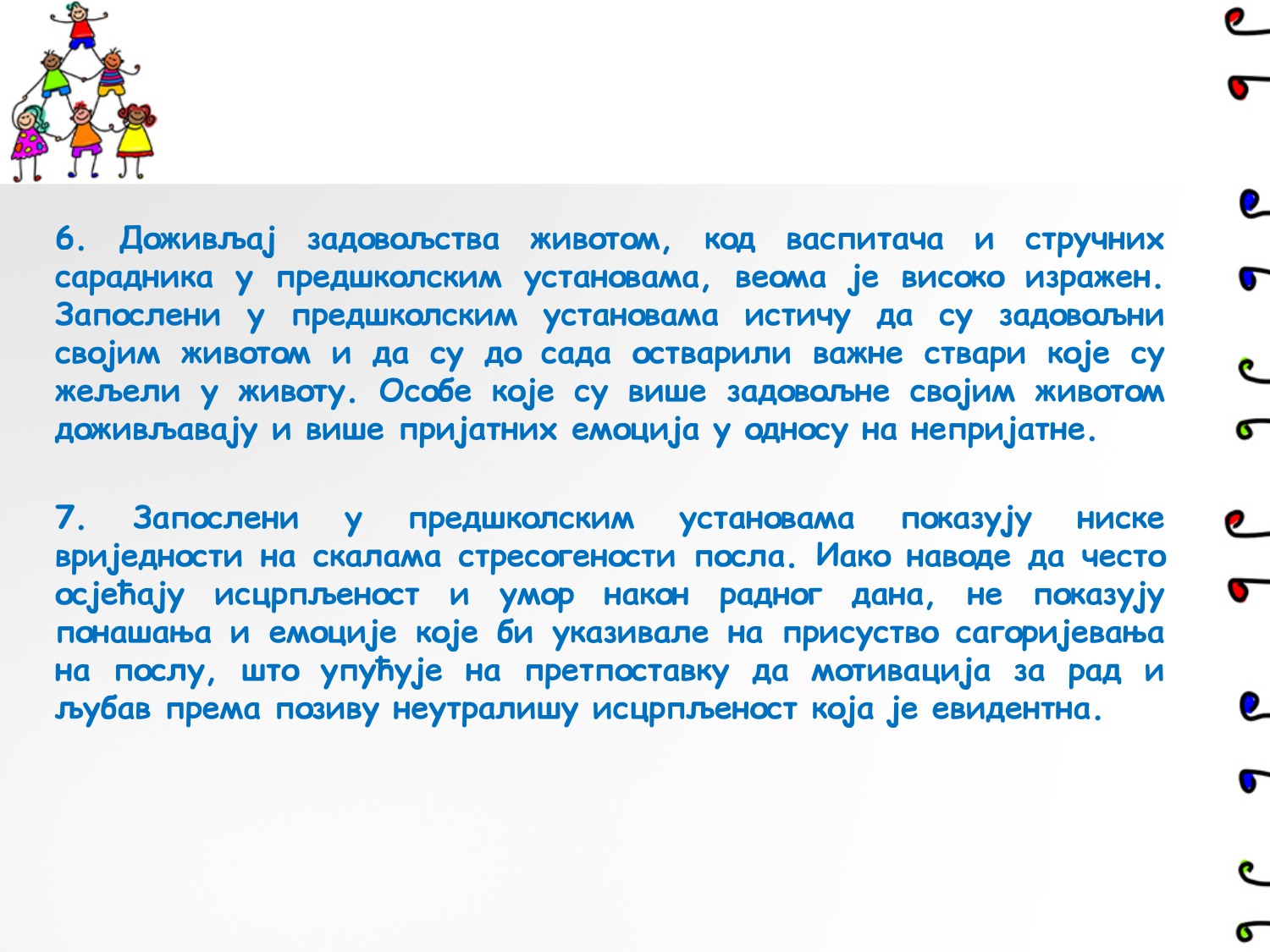

6. Доживљај задовољства животом, код васпитача и стручних сарадника у предшколским установама, веома је високо изражен. Запослени у предшколским установама истичу да су задовољни својим животом и да су до сада остварили важне ствари које су жељели у животу. Особе које су више задовољне својим животом доживљавају и више пријатних емоција у односу на непријатне.

7. Запослени у предшколским установама показују ниске вриједности на скалама стресогености посла. Иако наводе да често осјећају исцрпљеност и умор након радног дана, не показују понашања и емоције које би указивале на присуство сагоријевања на послу, што упућује на претпоставку да мотивација за рад и љубав према позиву неутралишу исцрпљеност која је евидентна.